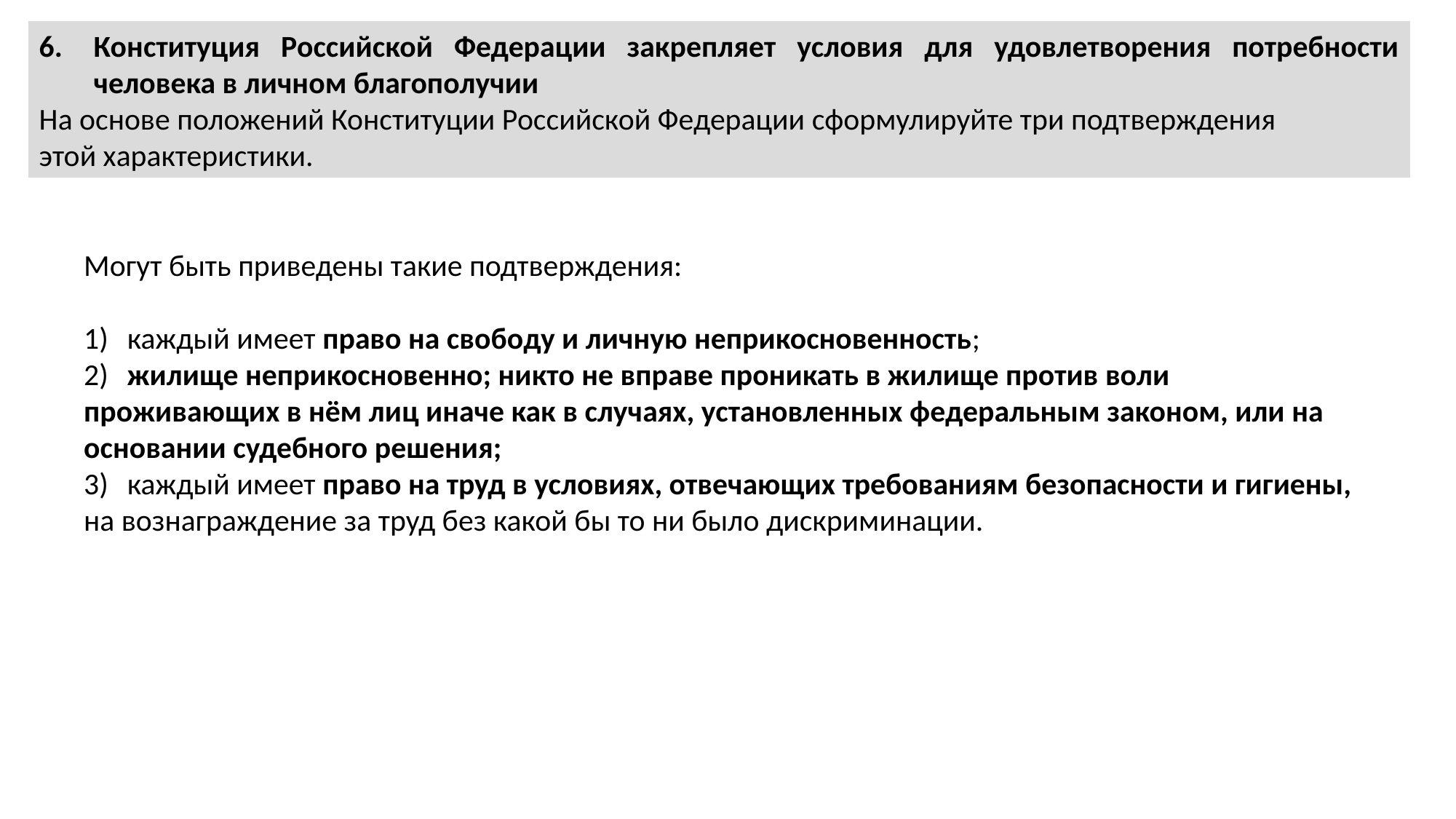

Конституция Российской Федерации закрепляет условия для удовлетворения потребности человека в личном благополучии
На основе положений Конституции Российской Федерации сформулируйте три подтверждения
этой характеристики.
Могут быть приведены такие подтверждения:

1)	каждый имеет право на свободу и личную неприкосновенность;
2)	жилище неприкосновенно; никто не вправе проникать в жилище против воли проживающих в нём лиц иначе как в случаях, установленных федеральным законом, или на основании судебного решения;
3)	каждый имеет право на труд в условиях, отвечающих требованиям безопасности и гигиены, на вознаграждение за труд без какой бы то ни было дискриминации.